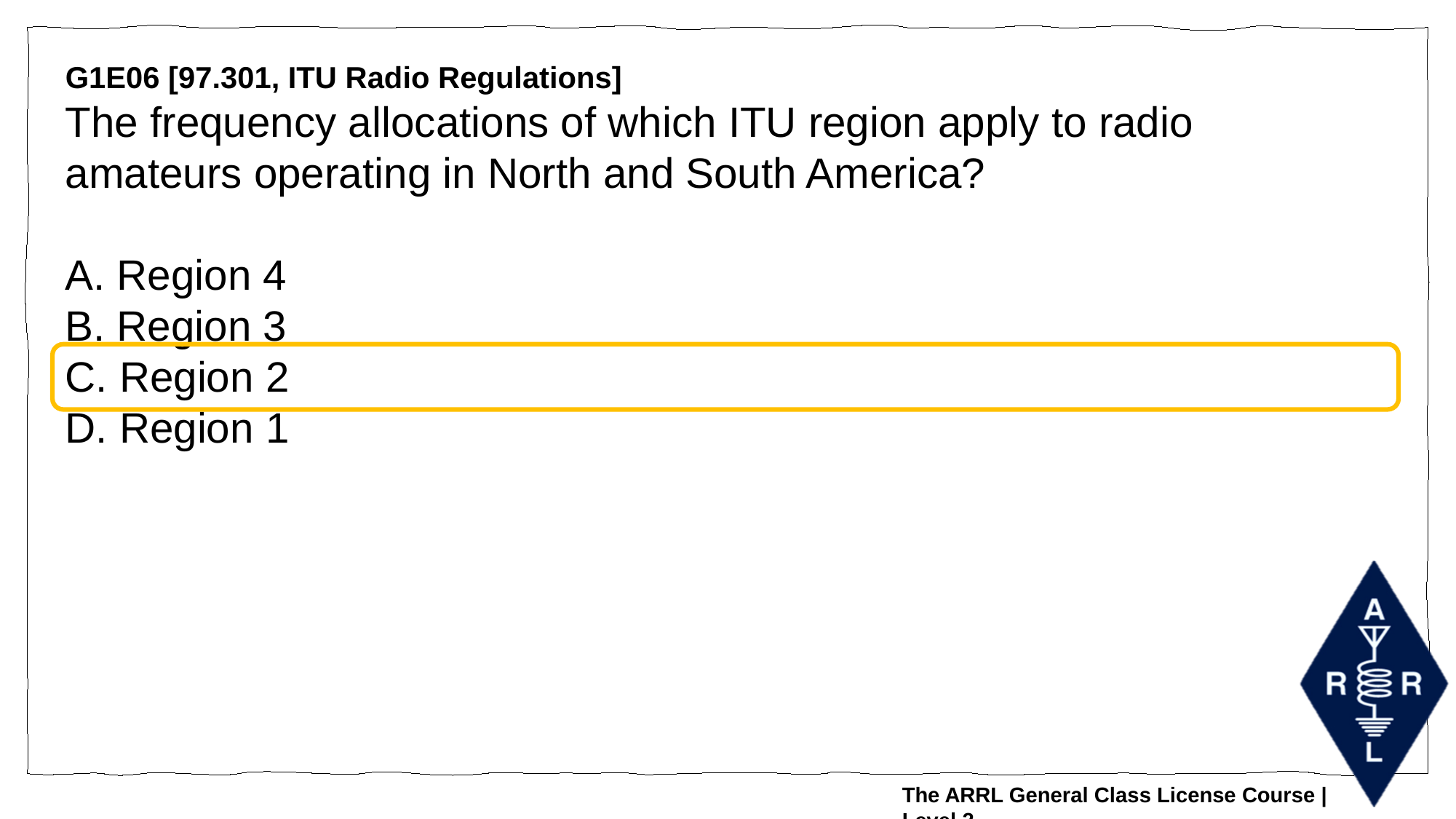

G1E06 [97.301, ITU Radio Regulations]
The frequency allocations of which ITU region apply to radio amateurs operating in North and South America?

A. Region 4
B. Region 3
C. Region 2
D. Region 1